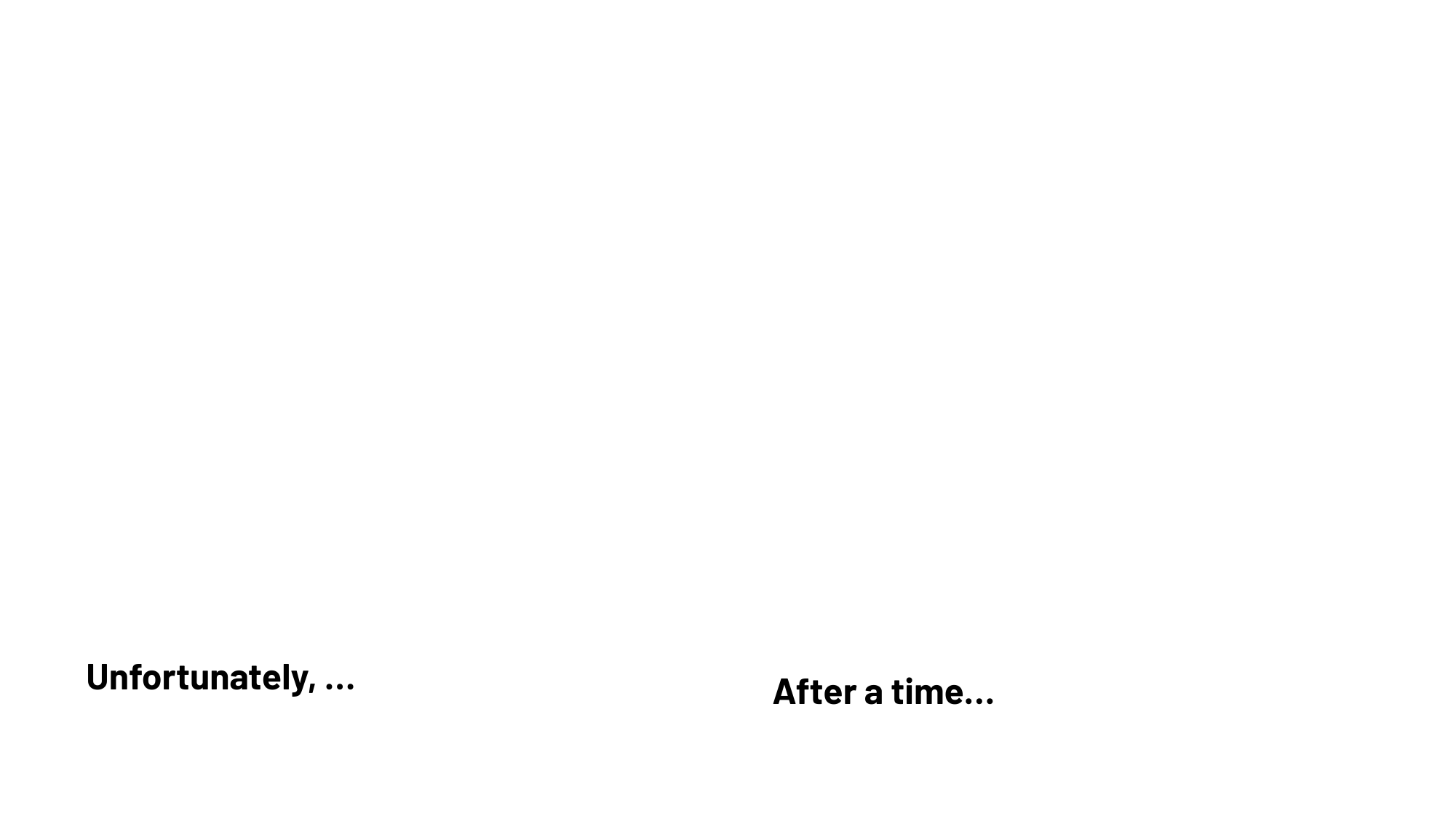

# Page 5

Unfortunately, …

After a time…